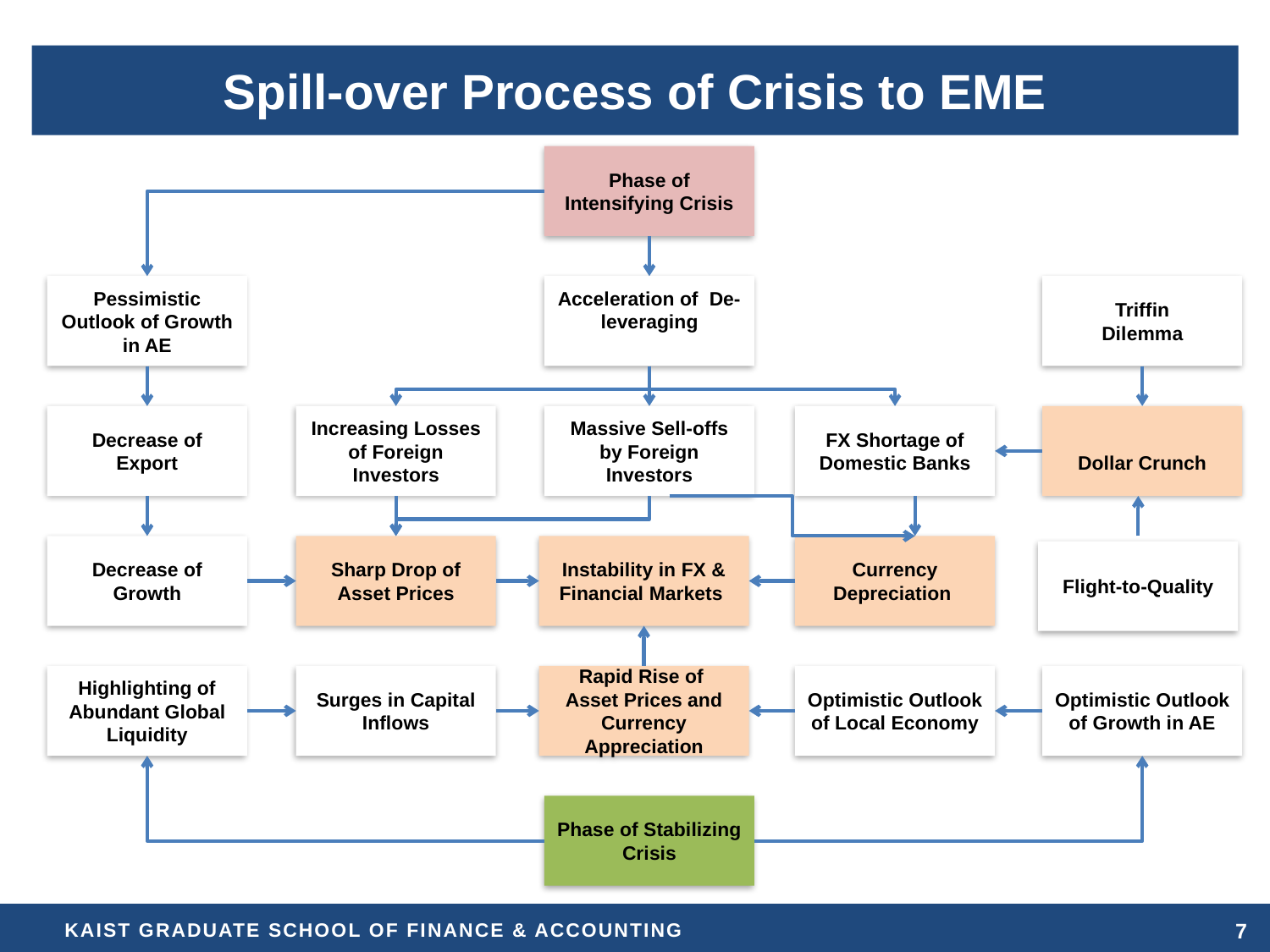

Spill-over Process of Crisis to EME
Phase of Intensifying Crisis
Pessimistic Outlook of Growth in AE
Acceleration of  De-leveraging

Triffin
Dilemma
Decrease of Export
Increasing Losses of Foreign Investors
Massive Sell-offs by Foreign Investors
FX Shortage of Domestic Banks

Dollar Crunch
Decrease of Growth
Sharp Drop of Asset Prices
Instability in FX & Financial Markets
Currency Depreciation
Flight-to-Quality
Highlighting of Abundant Global Liquidity
Surges in Capital Inflows
Rapid Rise of  Asset Prices and Currency Appreciation
Optimistic Outlook of Local Economy
Optimistic Outlook of Growth in AE
Phase of Stabilizing Crisis